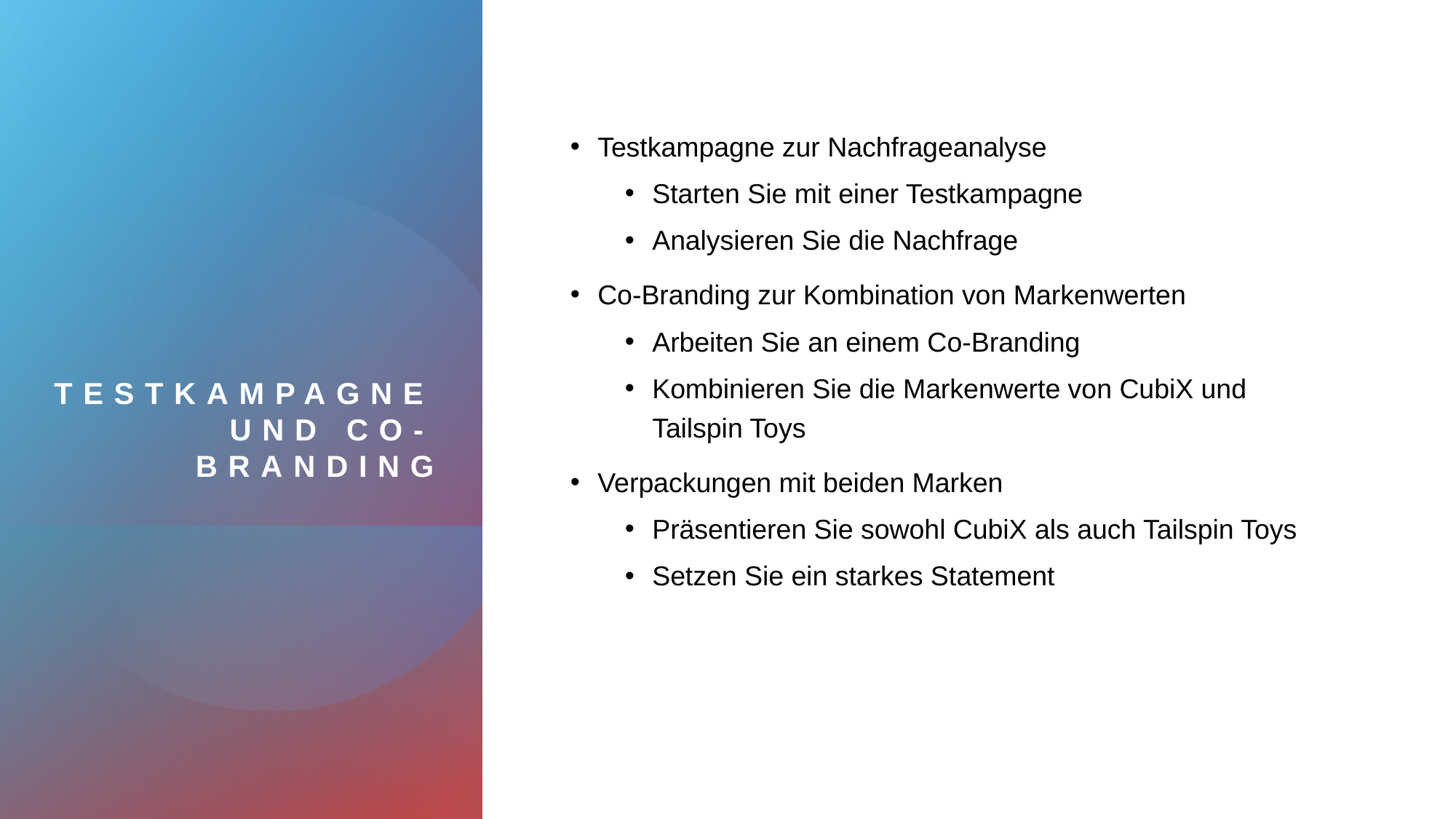

# Testkampagne und Co-Branding
Testkampagne zur Nachfrageanalyse
Starten Sie mit einer Testkampagne
Analysieren Sie die Nachfrage
Co-Branding zur Kombination von Markenwerten
Arbeiten Sie an einem Co-Branding
Kombinieren Sie die Markenwerte von CubiX und Tailspin Toys
Verpackungen mit beiden Marken
Präsentieren Sie sowohl CubiX als auch Tailspin Toys
Setzen Sie ein starkes Statement